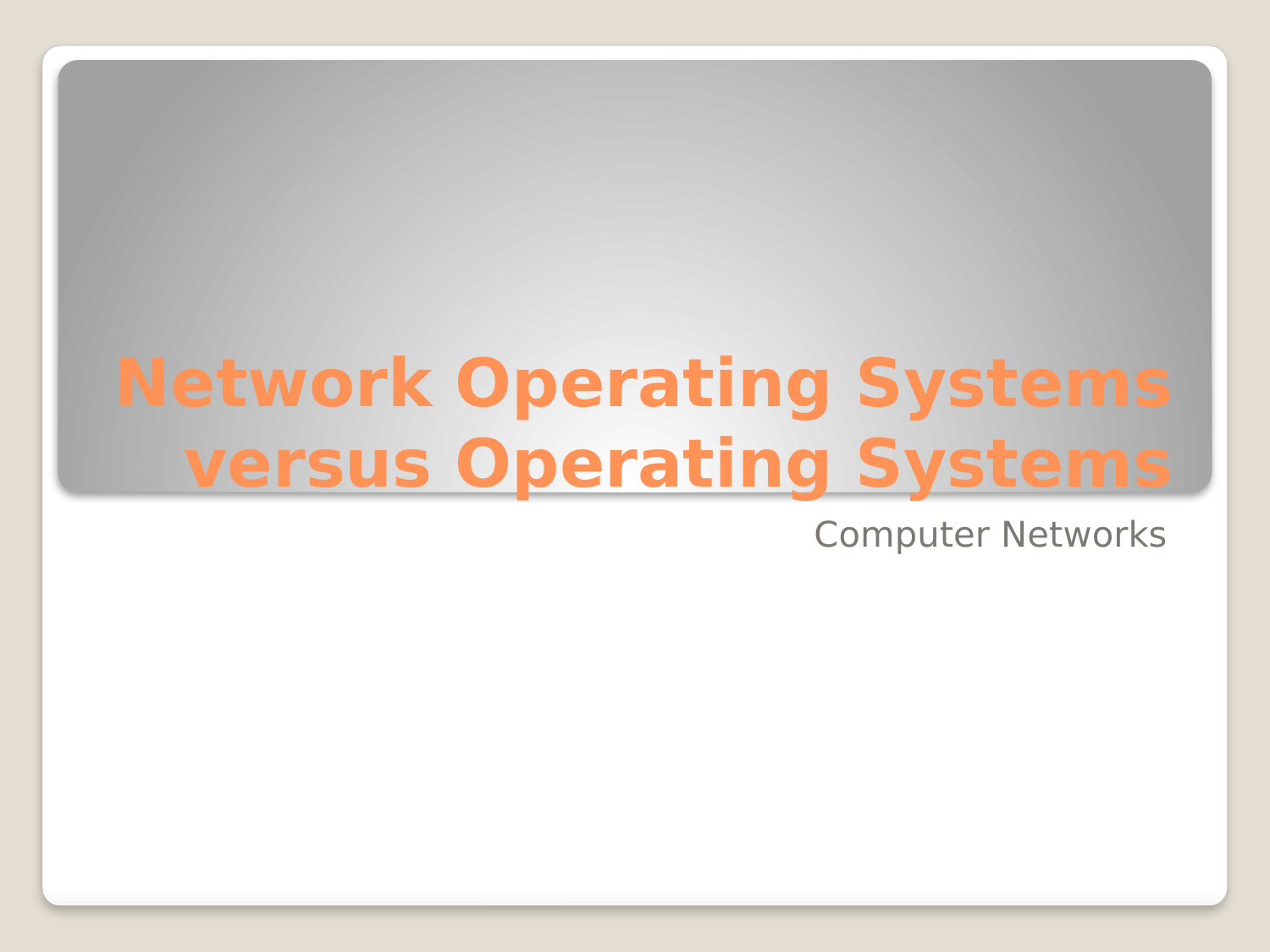

# Network Operating Systems versus Operating Systems
Computer Networks